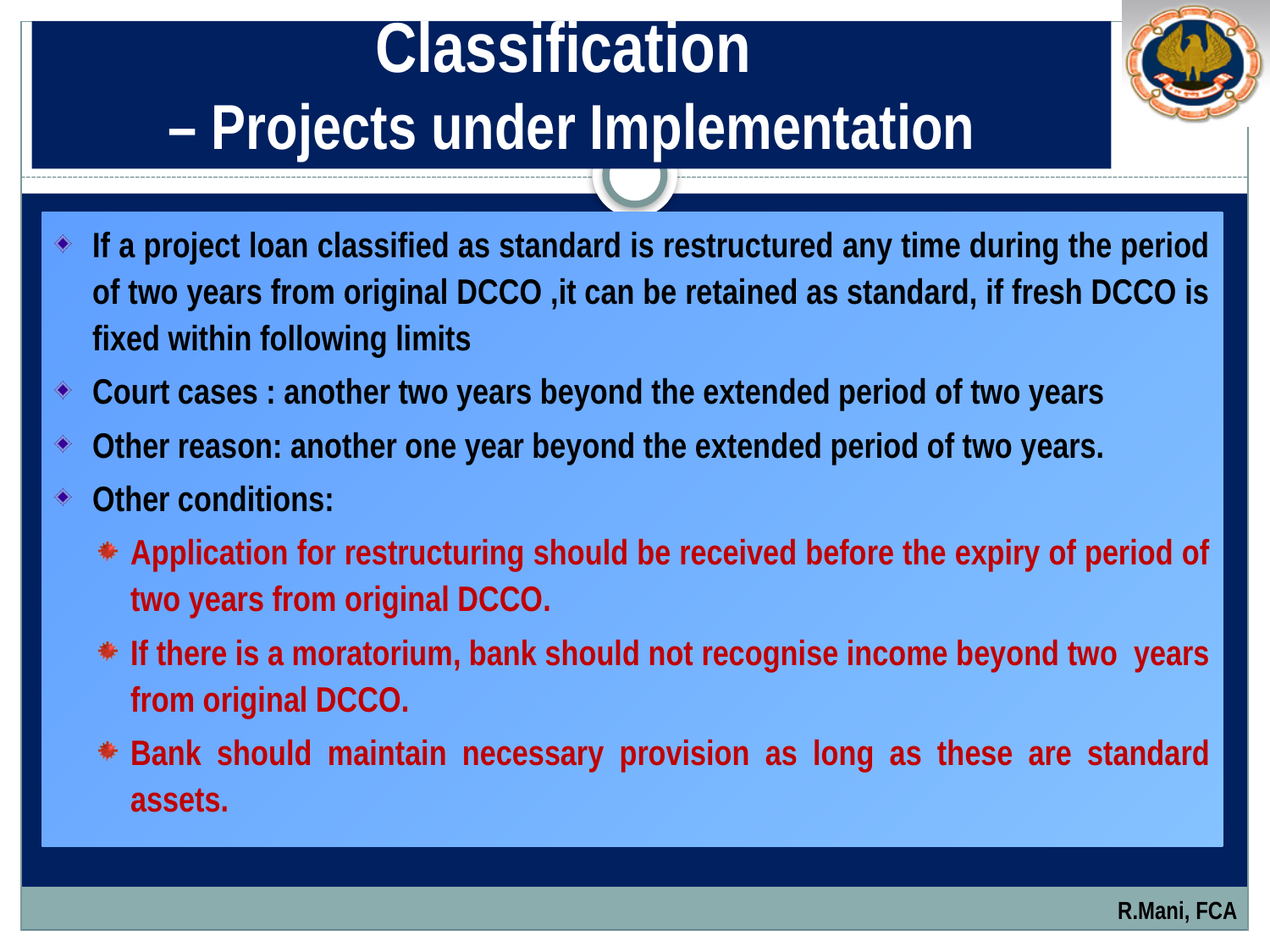

# Classification – Projects under Implementation
If a project loan classified as standard is restructured any time during the period of two years from original DCCO ,it can be retained as standard, if fresh DCCO is fixed within following limits
Court cases : another two years beyond the extended period of two years
Other reason: another one year beyond the extended period of two years.
Other conditions:
Application for restructuring should be received before the expiry of period of two years from original DCCO.
If there is a moratorium, bank should not recognise income beyond two  years from original DCCO.
Bank should maintain necessary provision as long as these are standard assets.